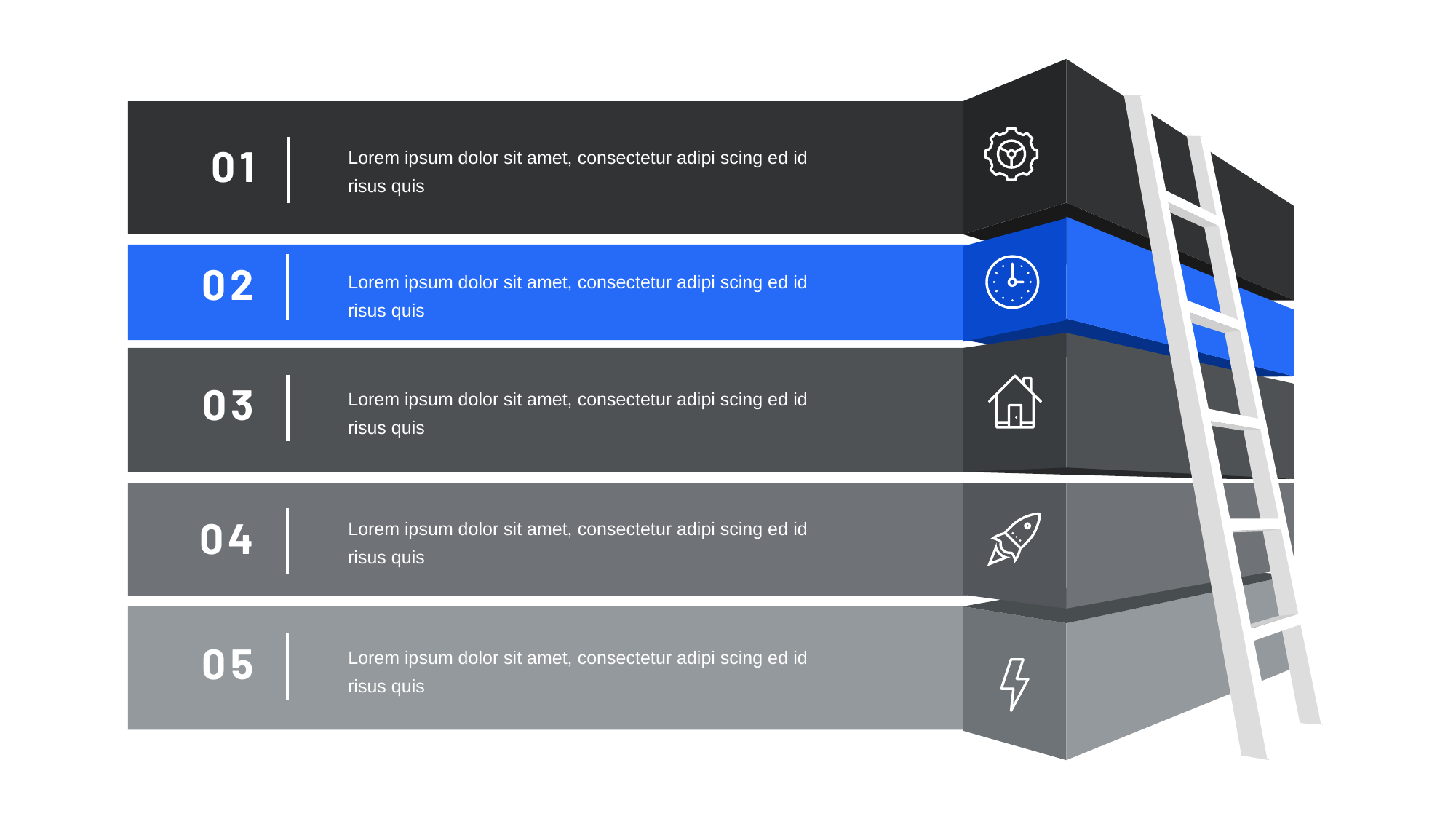

Lorem ipsum dolor sit amet, consectetur adipi scing ed id risus quis
01

02

Lorem ipsum dolor sit amet, consectetur adipi scing ed id risus quis

03
Lorem ipsum dolor sit amet, consectetur adipi scing ed id risus quis

Lorem ipsum dolor sit amet, consectetur adipi scing ed id risus quis
04

05
Lorem ipsum dolor sit amet, consectetur adipi scing ed id risus quis